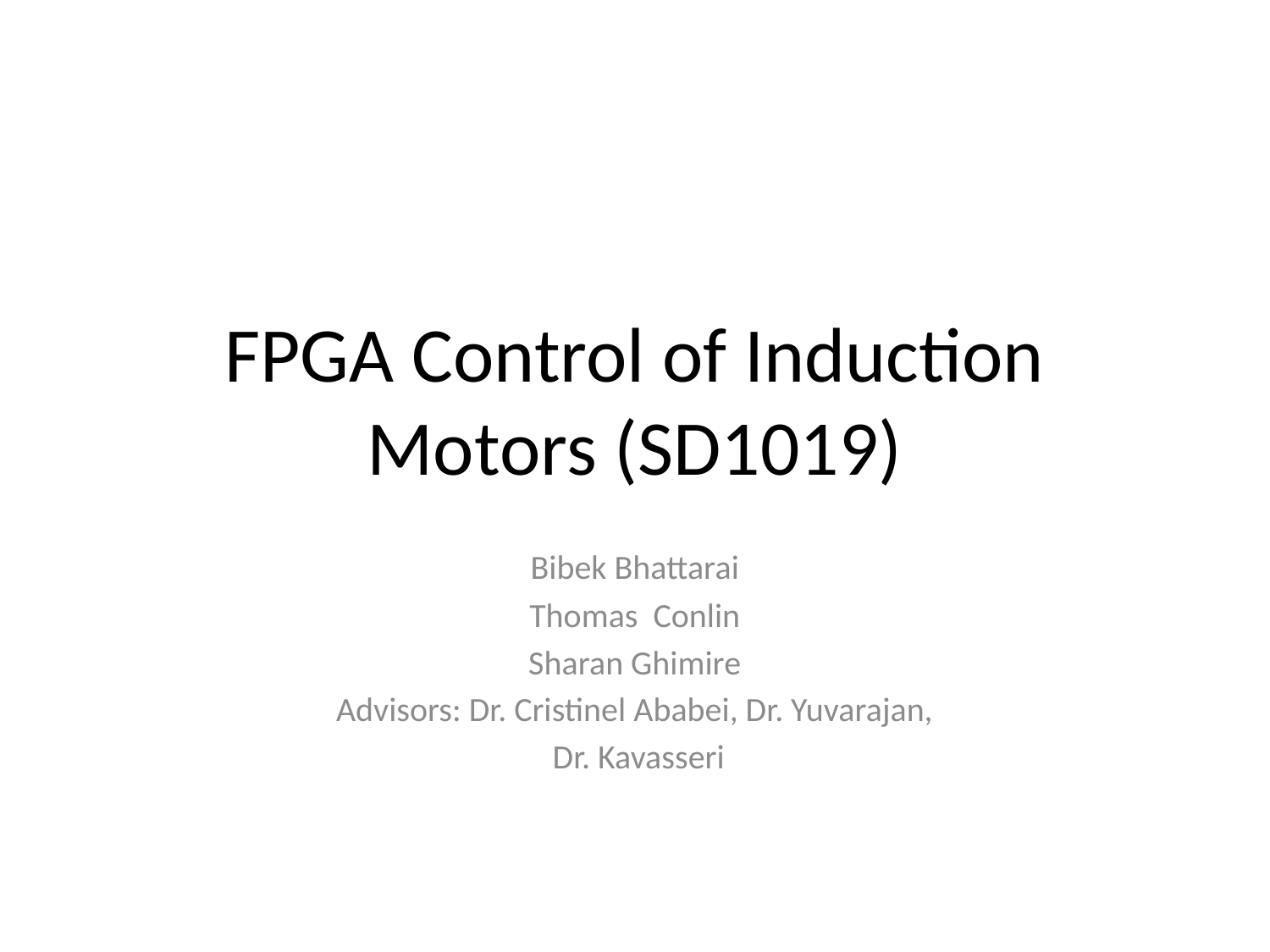

# FPGA Control of Induction Motors (SD1019)
Bibek Bhattarai
Thomas  Conlin
Sharan Ghimire
Advisors: Dr. Cristinel Ababei, Dr. Yuvarajan,
 Dr. Kavasseri